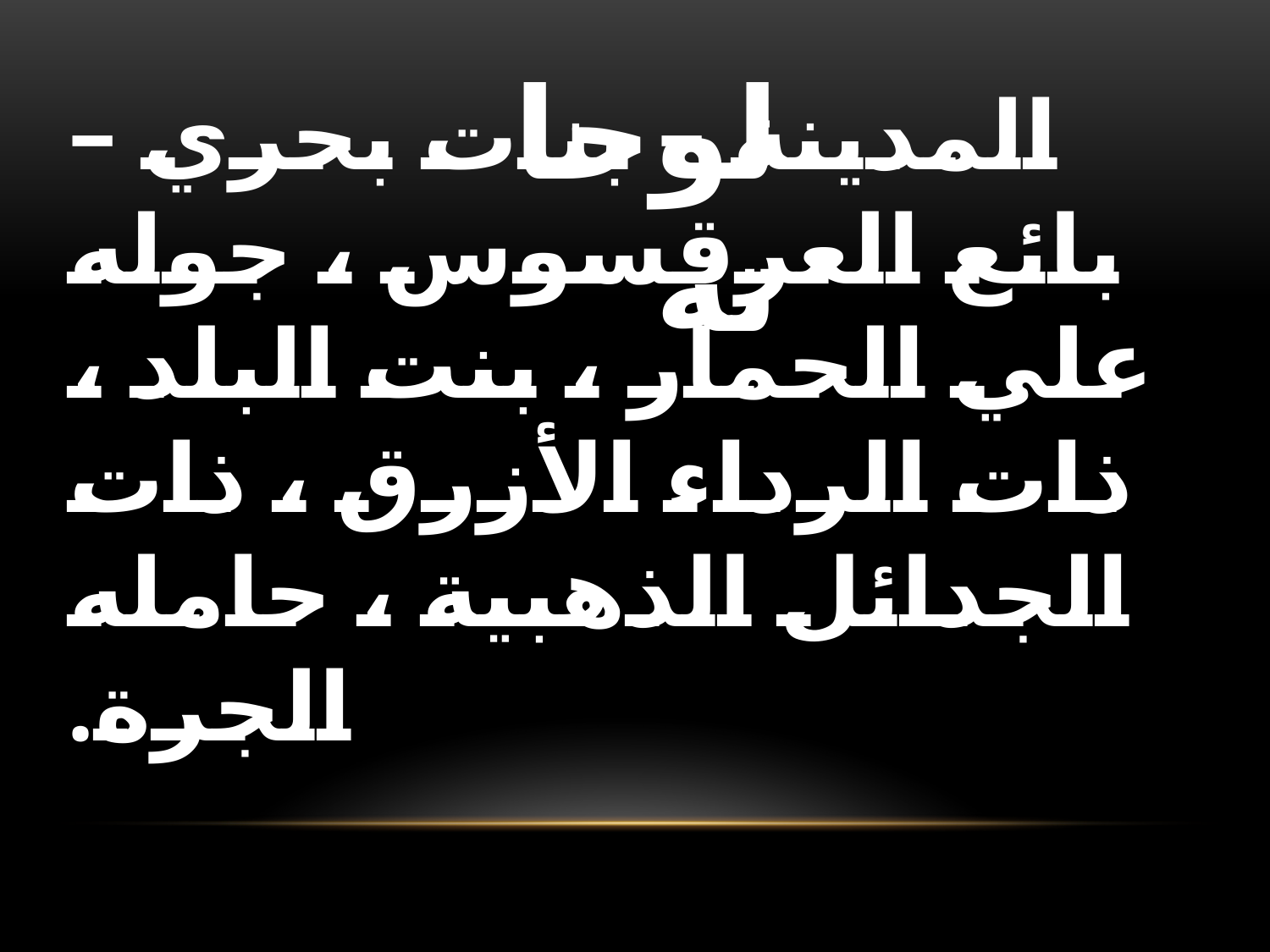

لوحاته
# المدينة – بنات بحري – بائع العرقسوس ، جوله علي الحمار ، بنت البلد ، ذات الرداء الأزرق ، ذات الجدائل الذهبية ، حامله الجرة.